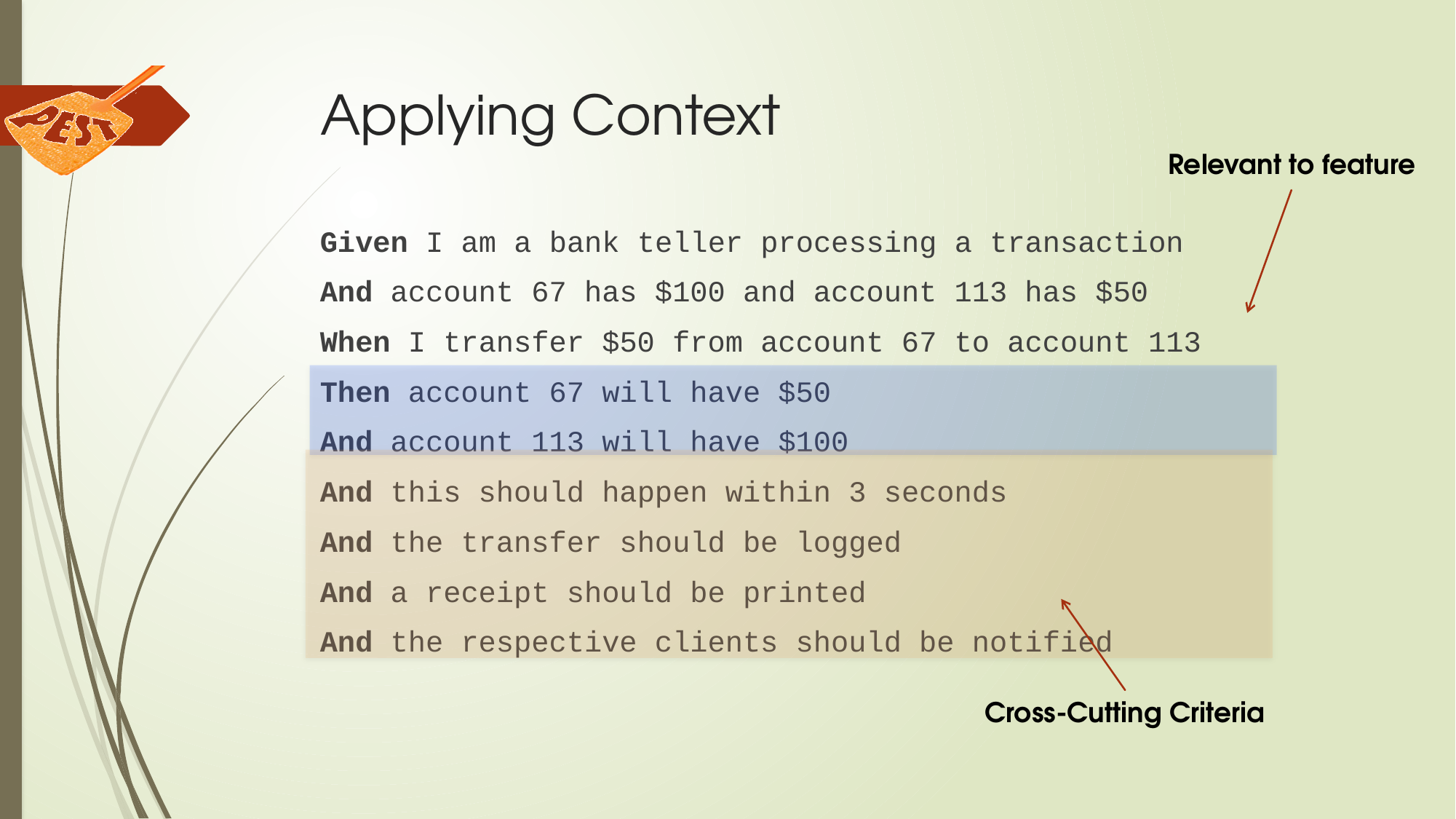

# Applying Context
Relevant to feature
Given I am a bank teller processing a transaction
And account 67 has $100 and account 113 has $50
When I transfer $50 from account 67 to account 113
Then account 67 will have $50
And account 113 will have $100
And this should happen within 3 seconds
And the transfer should be logged
And a receipt should be printed
And the respective clients should be notified

Cross-Cutting Criteria